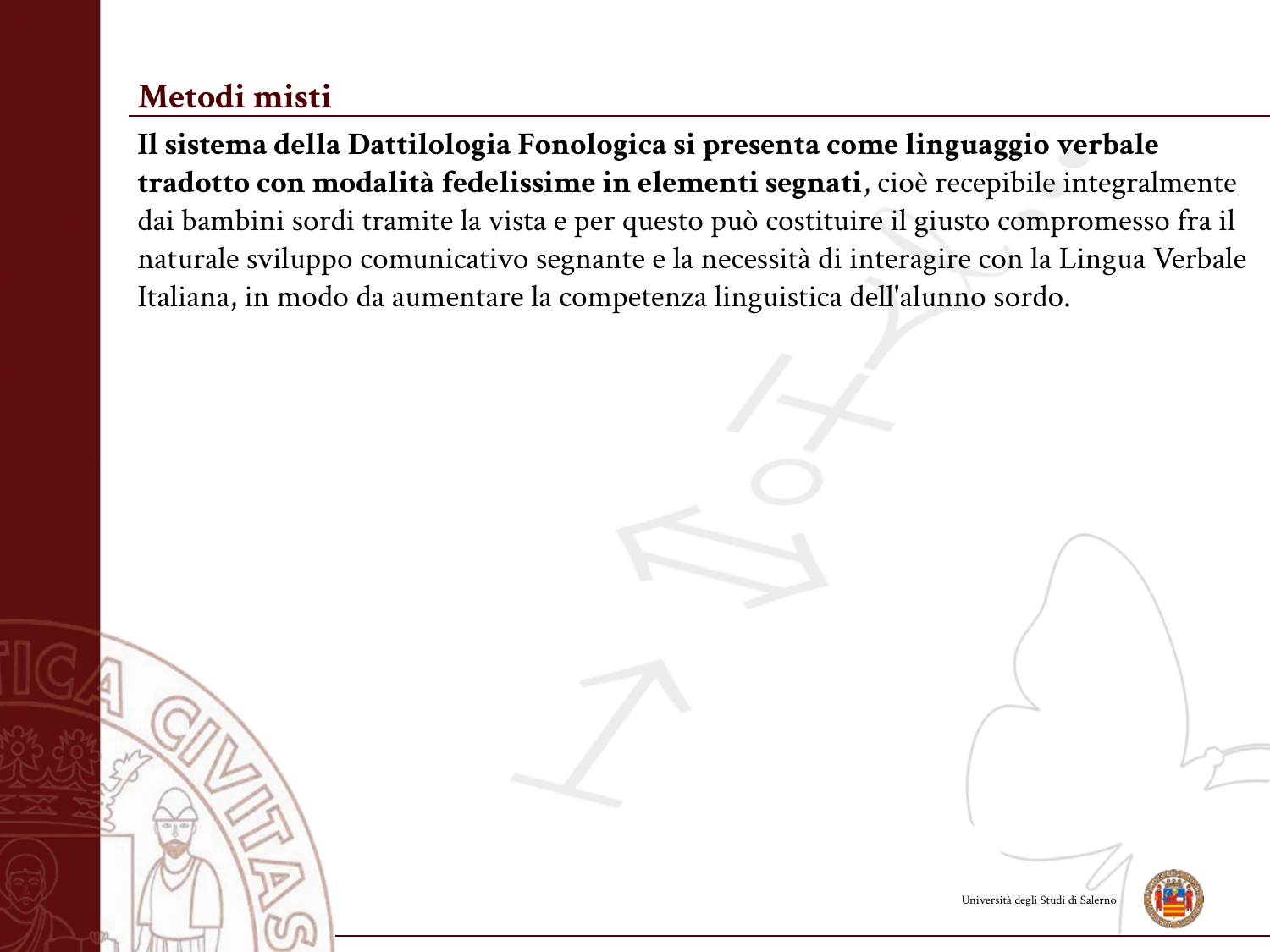

# Metodi misti
Il sistema della Dattilologia Fonologica si presenta come linguaggio verbale tradotto con modalità fedelissime in elementi segnati, cioè recepibile integralmente dai bambini sordi tramite la vista e per questo può costituire il giusto compromesso fra il naturale sviluppo comunicativo segnante e la necessità di interagire con la Lingua Verbale Italiana, in modo da aumentare la competenza linguistica dell'alunno sordo.